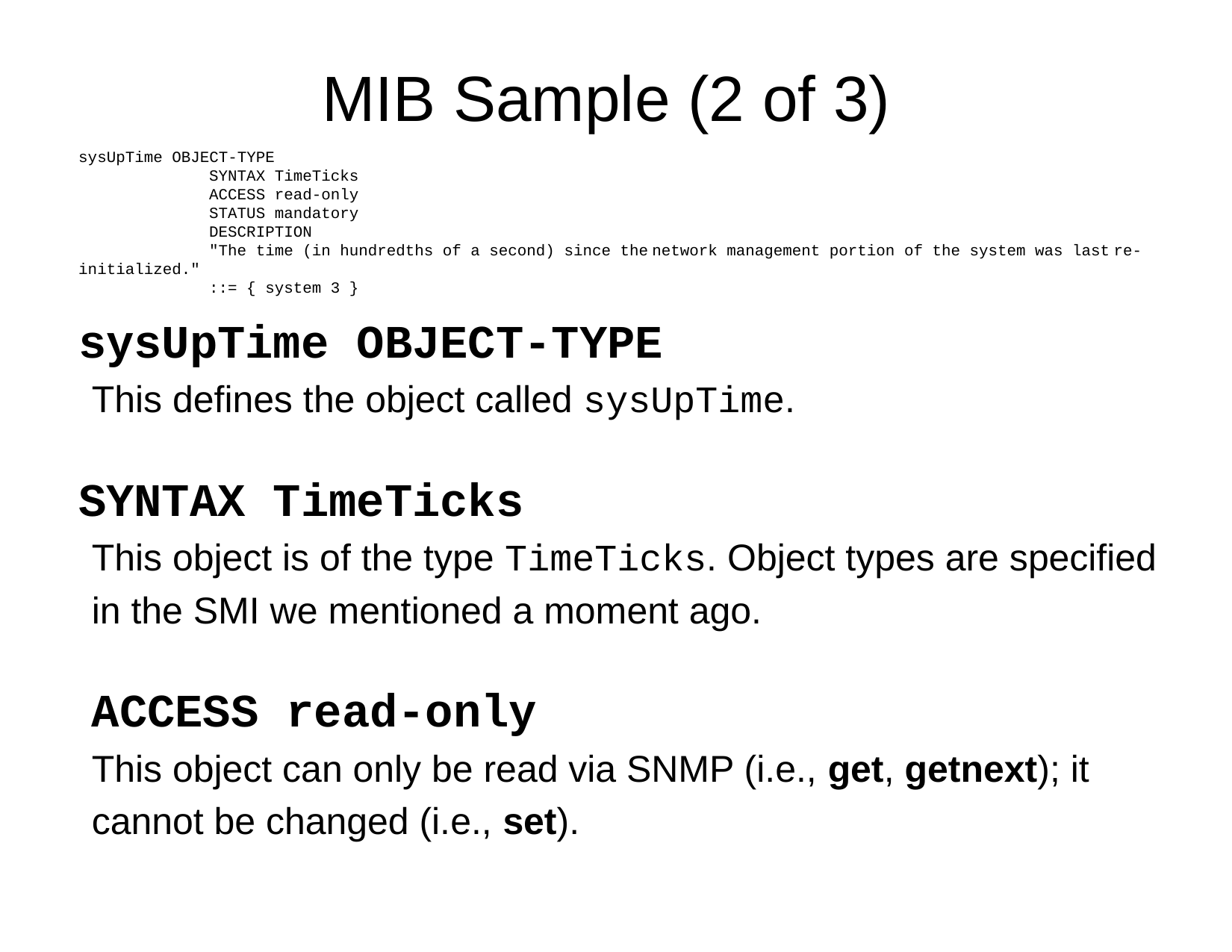

MIB Sample (2 of 3)
sysUpTime OBJECT-TYPE
              SYNTAX TimeTicks
              ACCESS read-only
              STATUS mandatory
              DESCRIPTION
              "The time (in hundredths of a second) since the network management portion of the system was last re-initialized."
              ::= { system 3 }

sysUpTime OBJECT-TYPE
This defines the object called sysUpTime.

SYNTAX TimeTicks
This object is of the type TimeTicks. Object types are specified in the SMI we mentioned a moment ago.
ACCESS read-only
This object can only be read via SNMP (i.e., get, getnext); it cannot be changed (i.e., set).